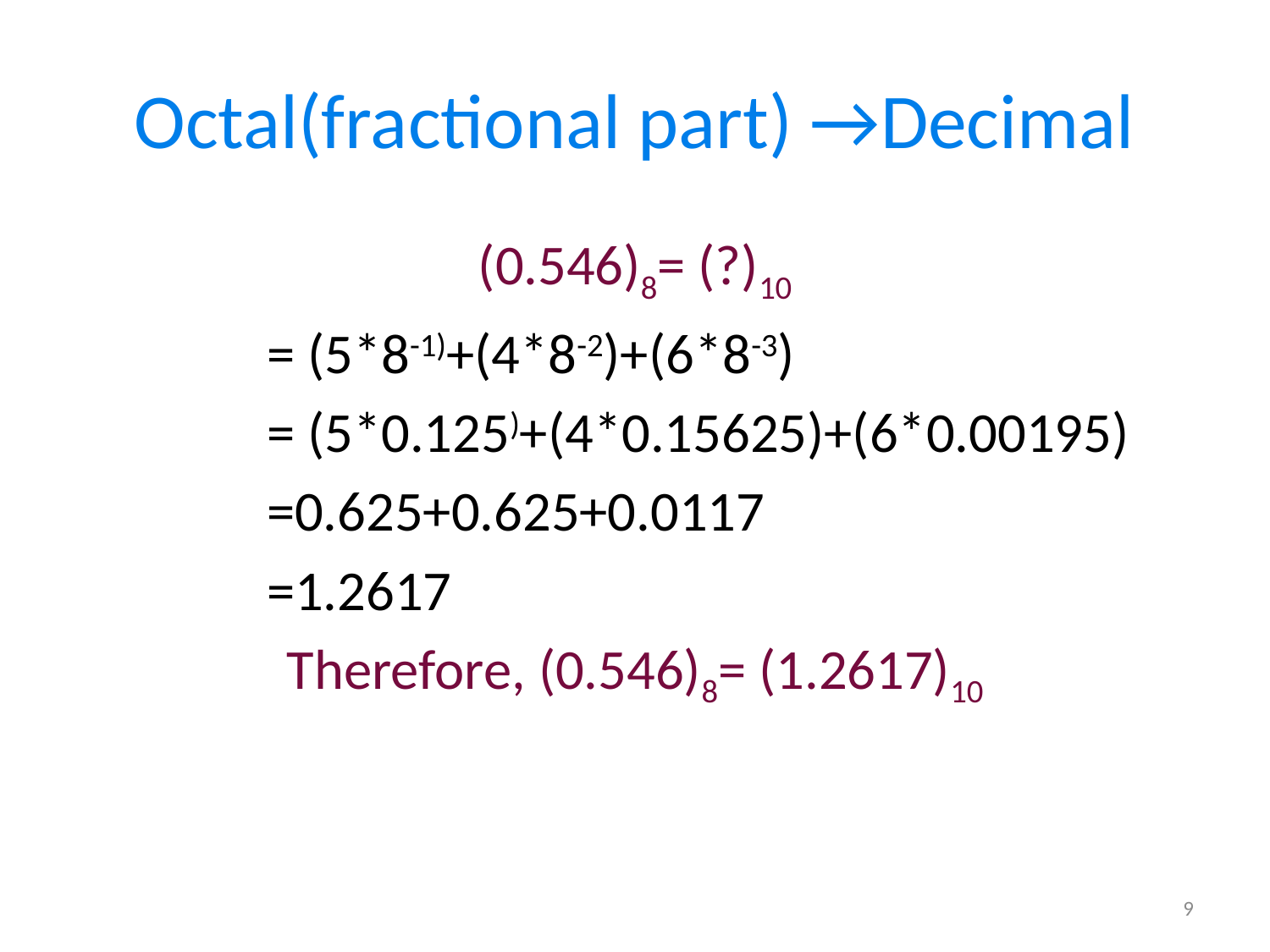

# Octal(fractional part) →Decimal
(0.546)8= (?)10
= (5*8-1)+(4*8-2)+(6*8-3)
= (5*0.125)+(4*0.15625)+(6*0.00195)
=0.625+0.625+0.0117
=1.2617
Therefore, (0.546)8= (1.2617)10

9